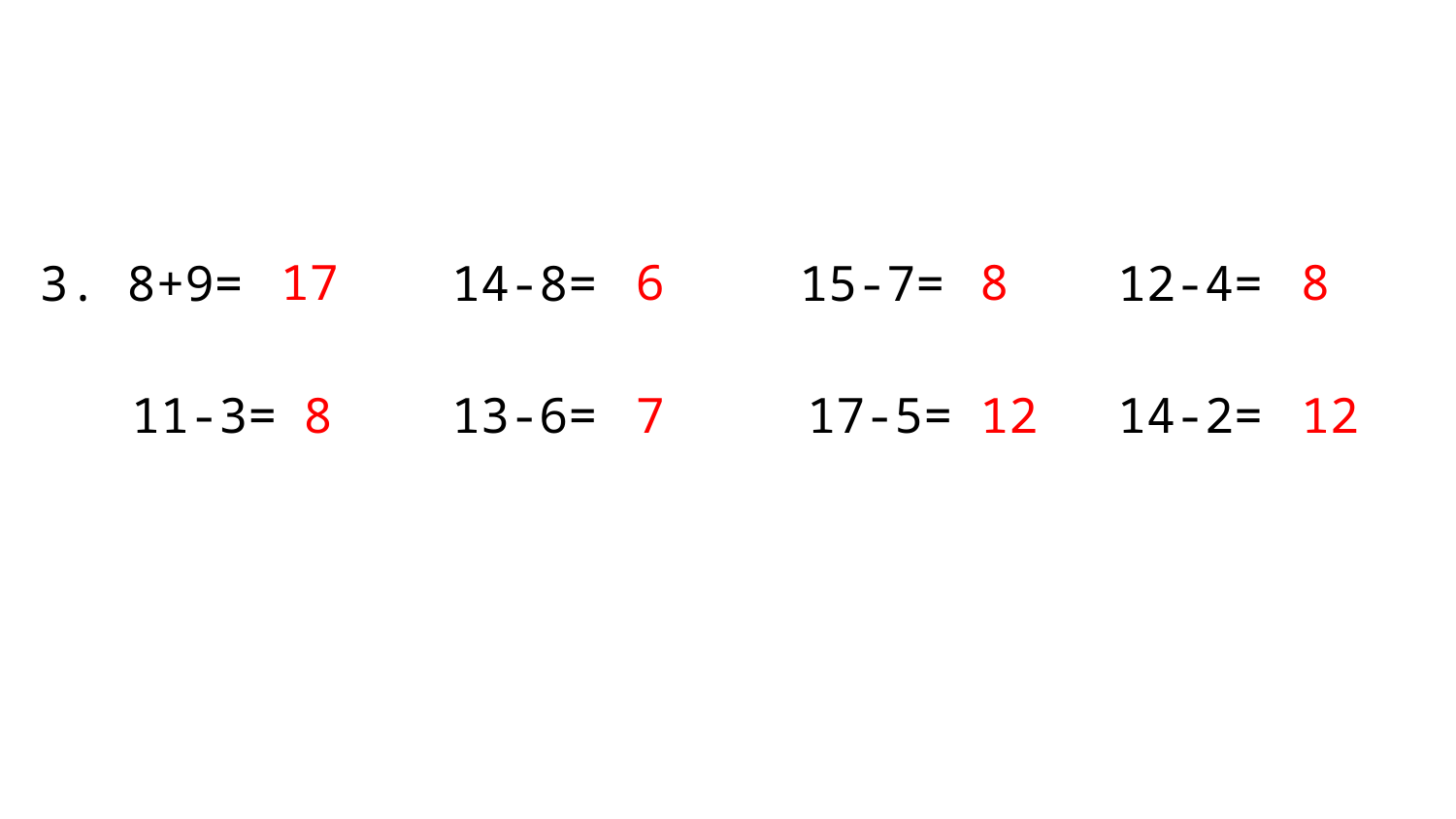

17
6
8
8
3. 8+9=
14-8=
15-7=
12-4=
11-3=
8
13-6=
7
17-5=
12
14-2=
12